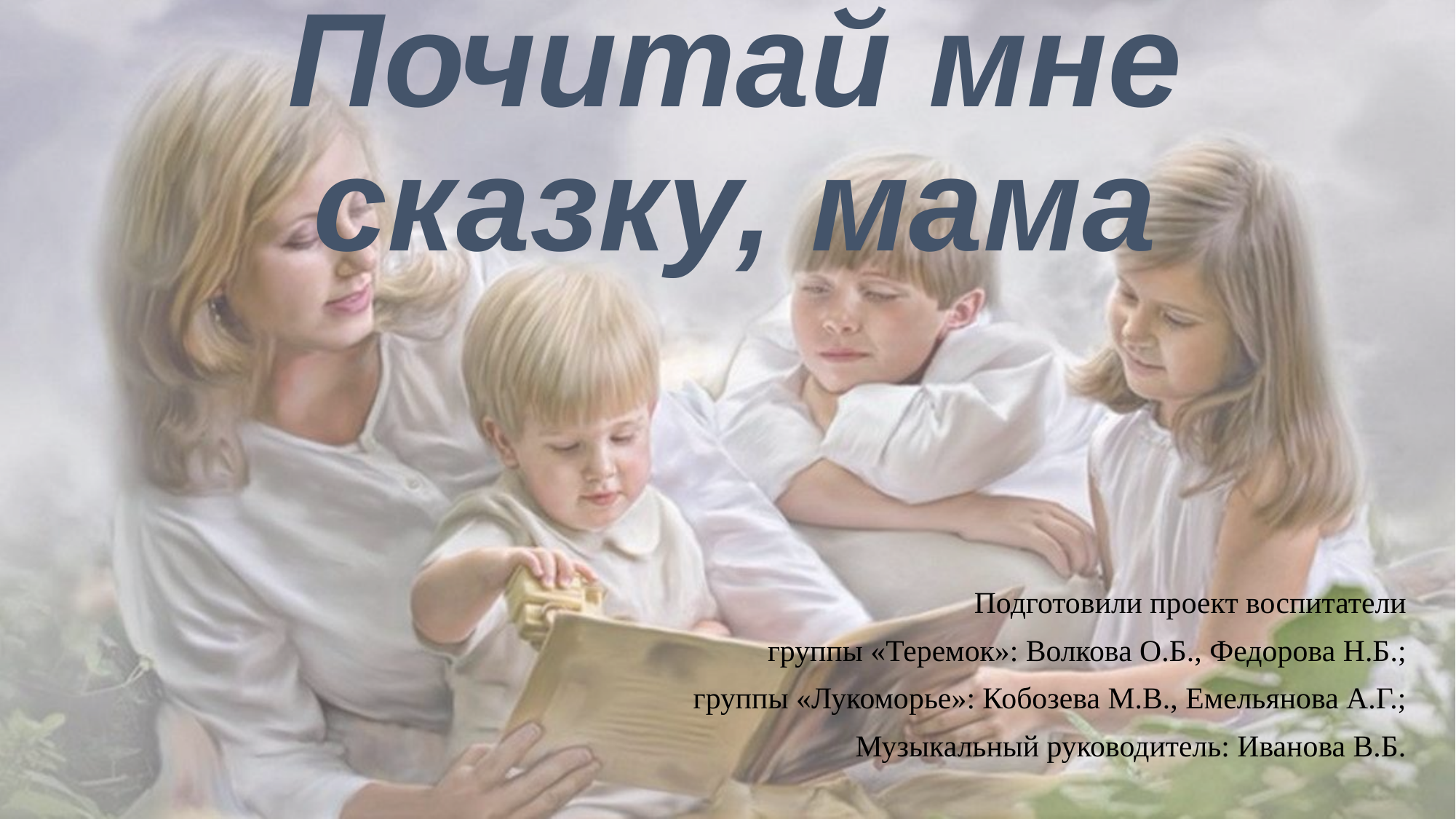

# Почитай мне сказку, мама
Подготовили проект воспитатели
                                       группы «Теремок»: Волкова О.Б., Федорова Н.Б.;
группы «Лукоморье»: Кобозева М.В., Емельянова А.Г.;
Музыкальный руководитель: Иванова В.Б.